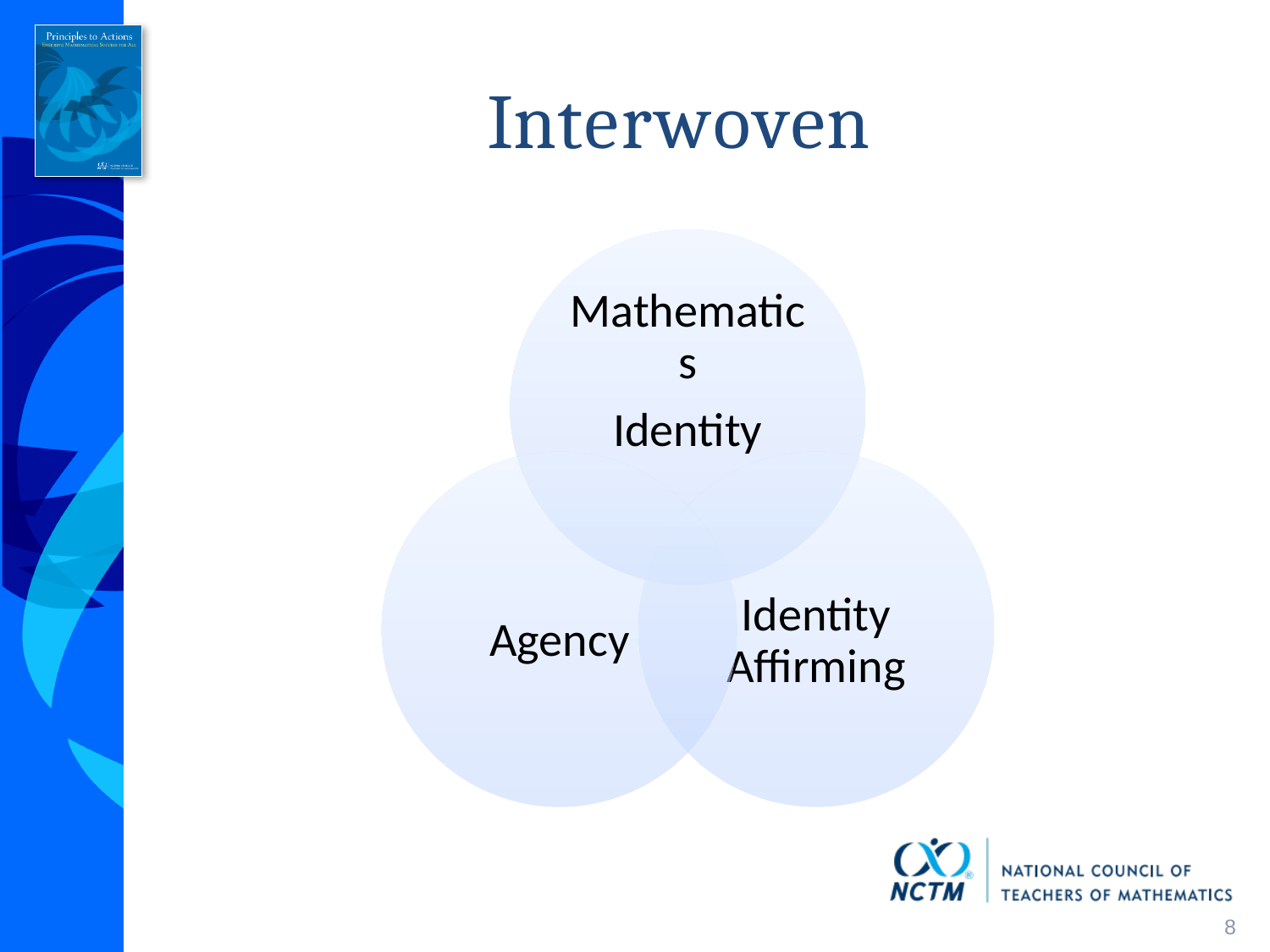

# Interwoven
Mathematics
Identity
Identity Affirming
Agency
8